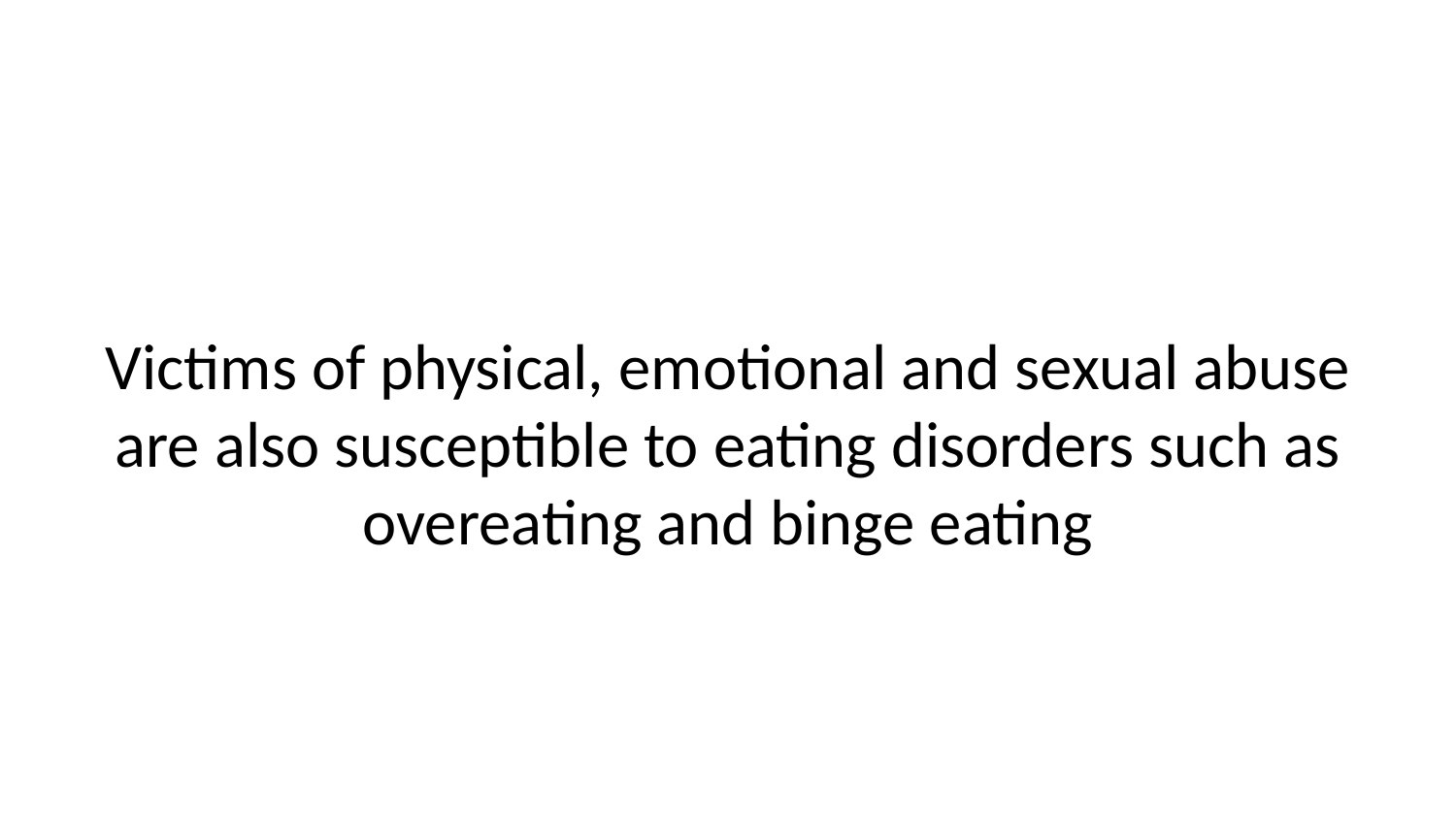

Victims of physical, emotional and sexual abuse are also susceptible to eating disorders such as overeating and binge eating